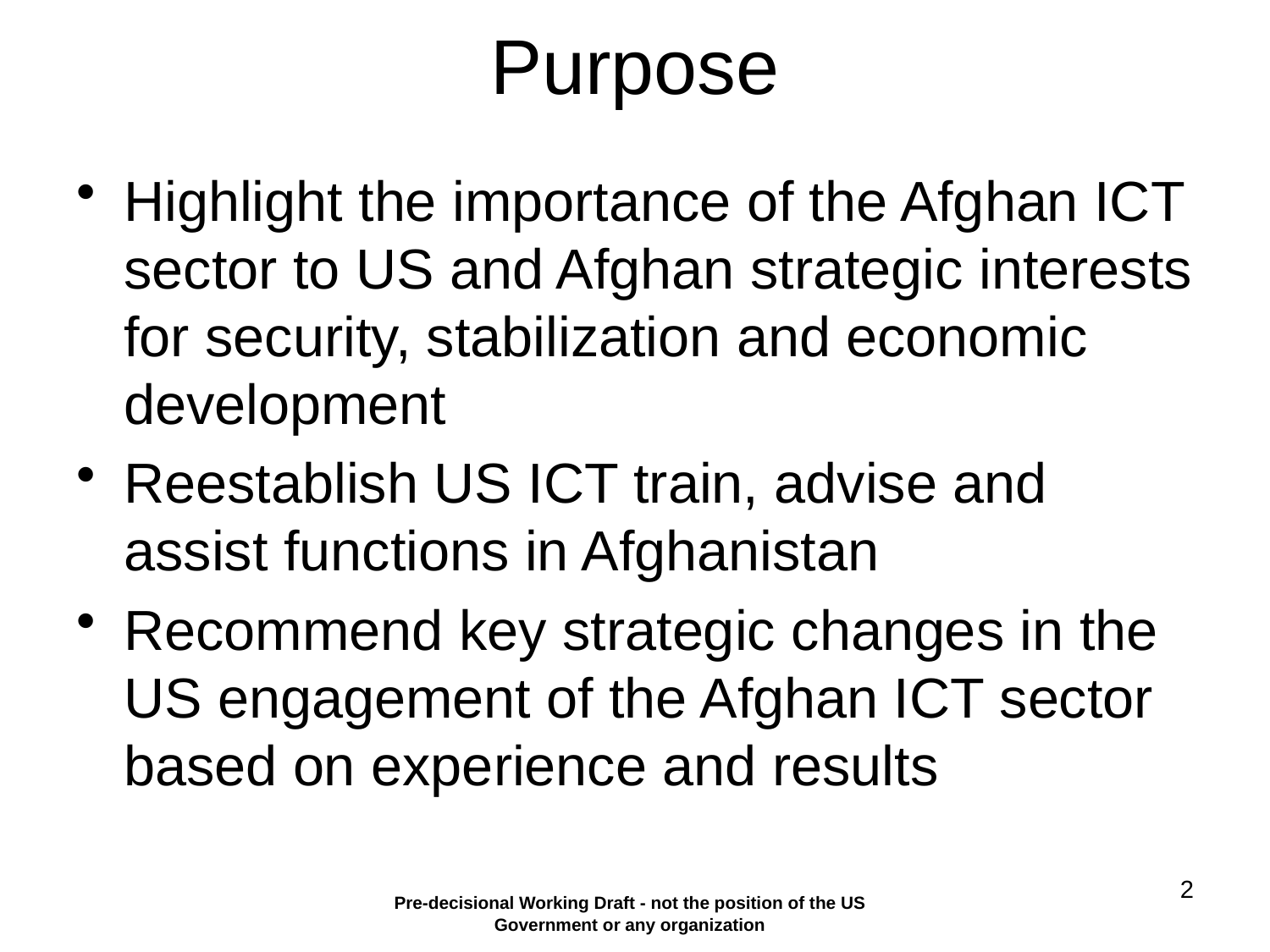

# Purpose
Highlight the importance of the Afghan ICT sector to US and Afghan strategic interests for security, stabilization and economic development
Reestablish US ICT train, advise and assist functions in Afghanistan
Recommend key strategic changes in the US engagement of the Afghan ICT sector based on experience and results
2